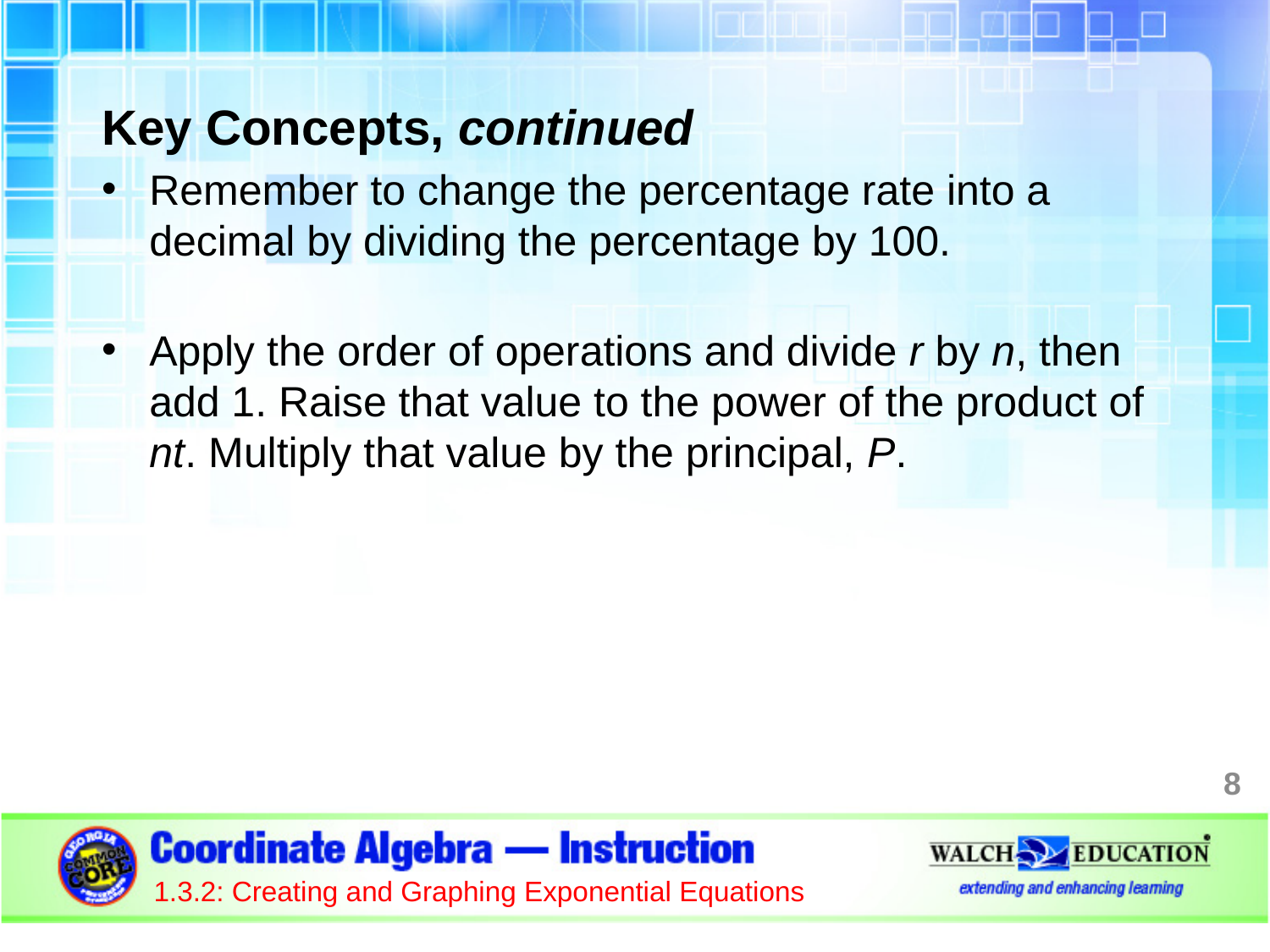

Key Concepts, continued
Remember to change the percentage rate into a decimal by dividing the percentage by 100.
Apply the order of operations and divide r by n, then add 1. Raise that value to the power of the product of nt. Multiply that value by the principal, P.
8
1.3.2: Creating and Graphing Exponential Equations